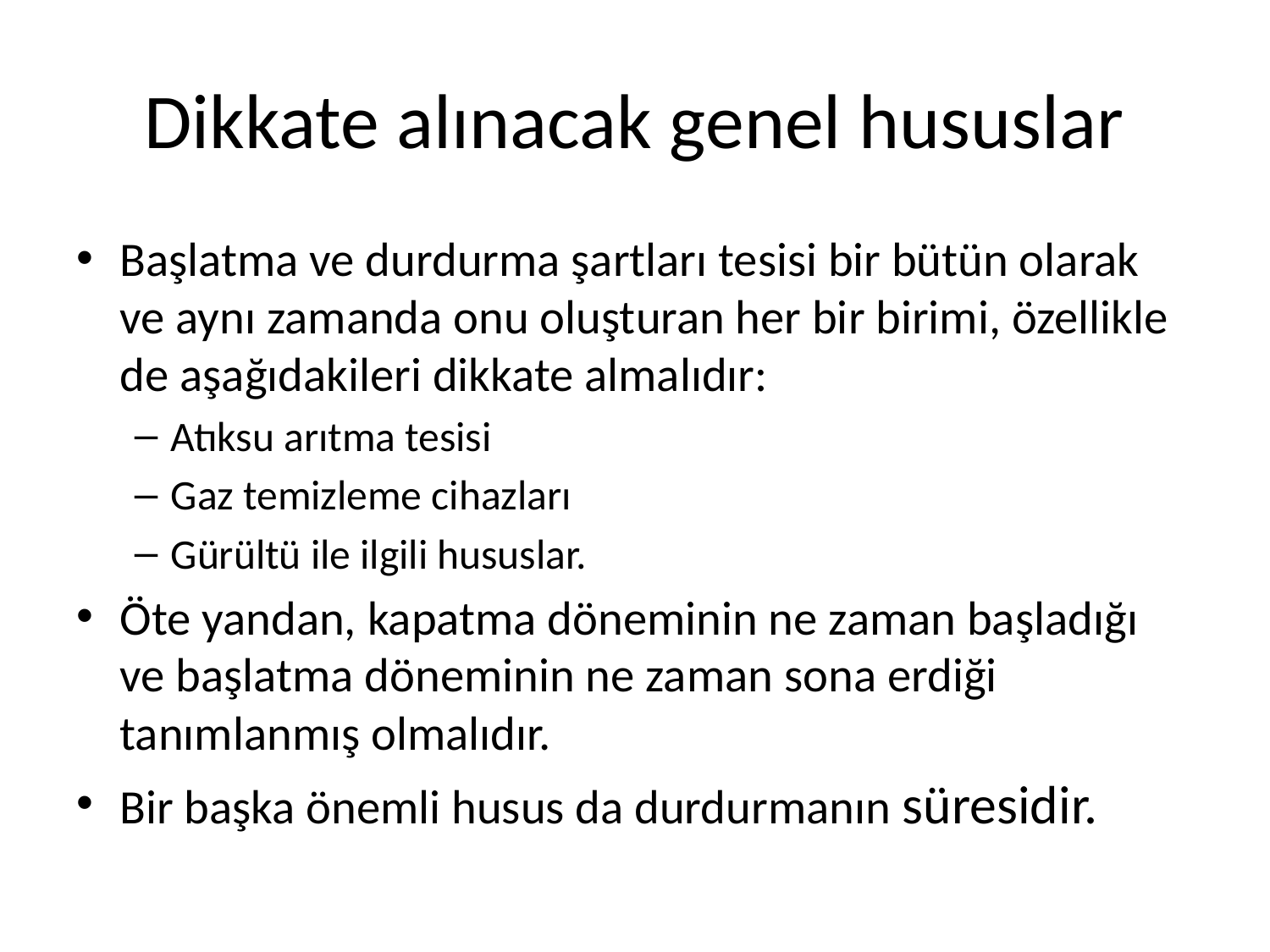

# Dikkate alınacak genel hususlar
Başlatma ve durdurma şartları tesisi bir bütün olarak ve aynı zamanda onu oluşturan her bir birimi, özellikle de aşağıdakileri dikkate almalıdır:
Atıksu arıtma tesisi
Gaz temizleme cihazları
Gürültü ile ilgili hususlar.
Öte yandan, kapatma döneminin ne zaman başladığı ve başlatma döneminin ne zaman sona erdiği tanımlanmış olmalıdır.
Bir başka önemli husus da durdurmanın süresidir.